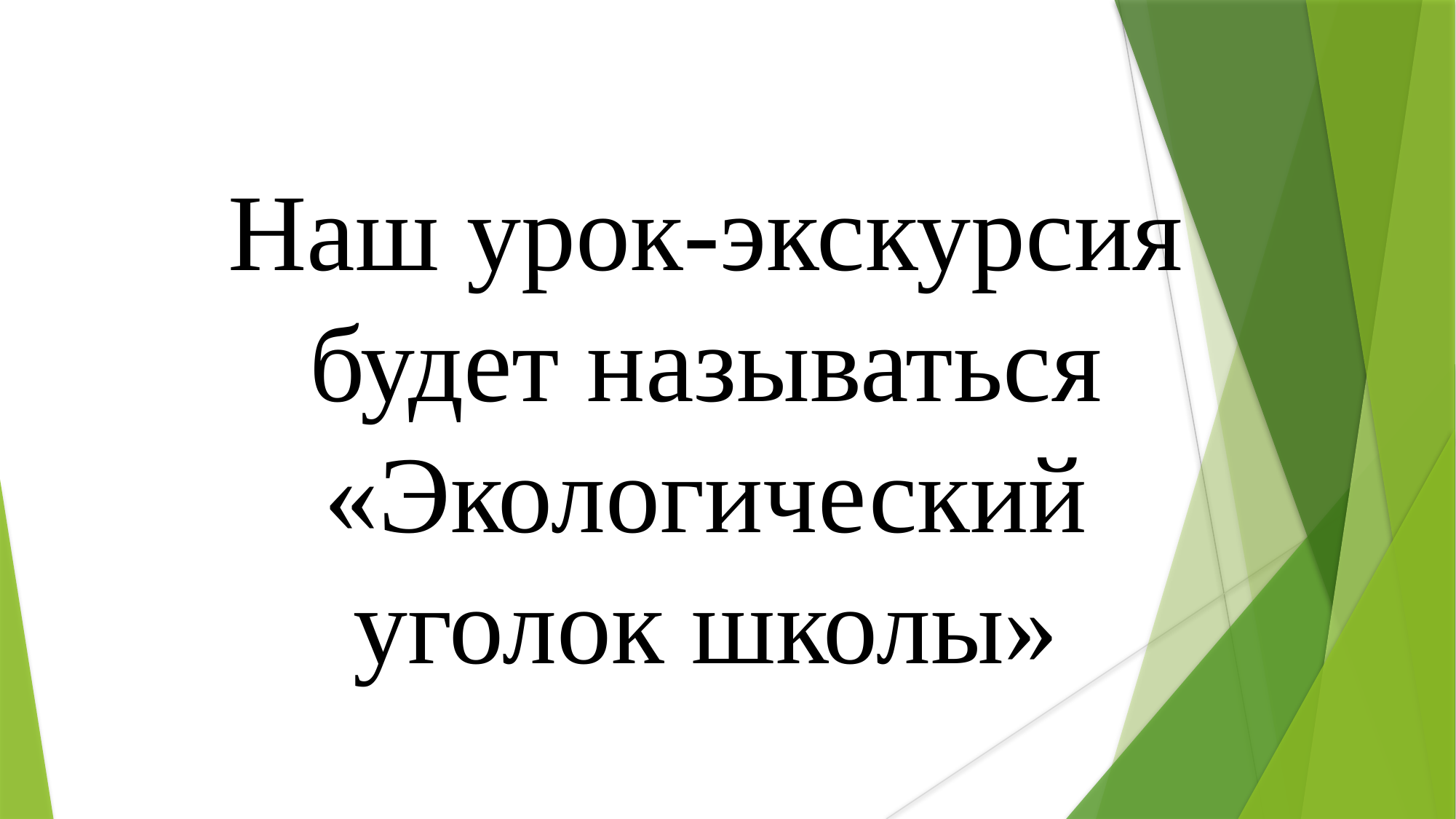

Наш урок-экскурсия будет называться «Экологический уголок школы»